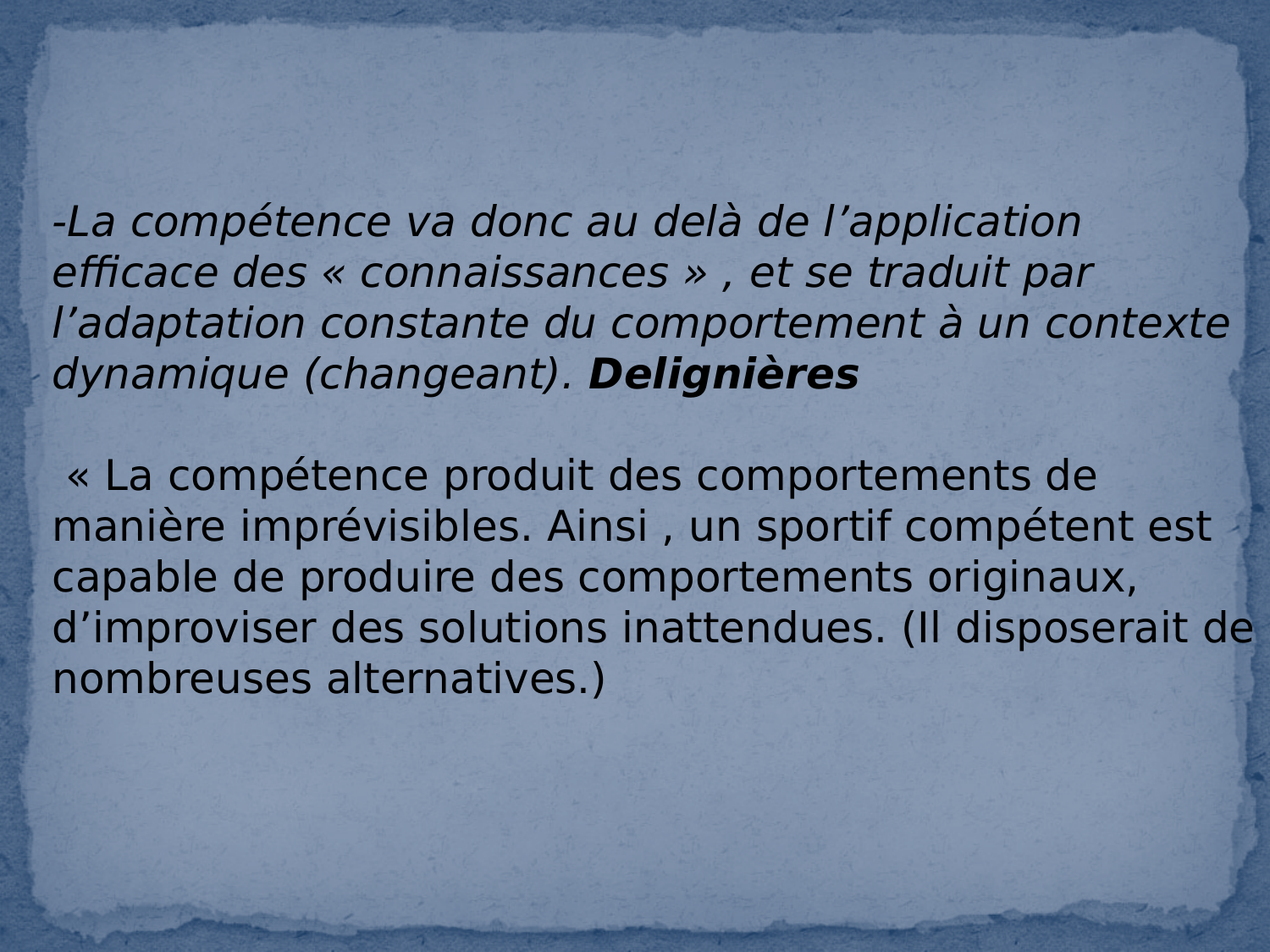

-La compétence va donc au delà de l’application efficace des « connaissances » , et se traduit par l’adaptation constante du comportement à un contexte dynamique (changeant). Delignières

 « La compétence produit des comportements de manière imprévisibles. Ainsi , un sportif compétent est capable de produire des comportements originaux, d’improviser des solutions inattendues. (Il disposerait de nombreuses alternatives.)